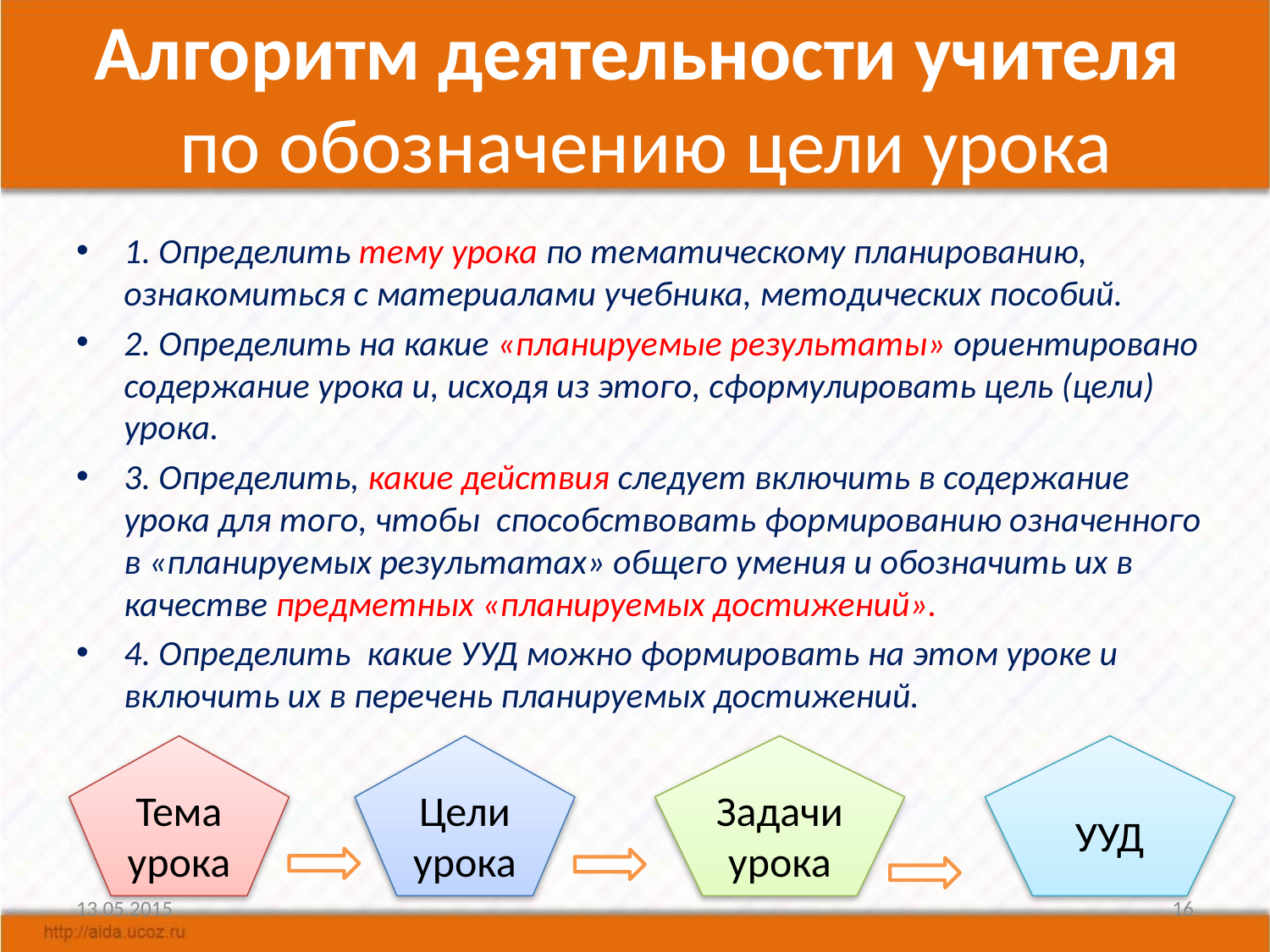

# Алгоритм деятельности учителя  по обозначению цели урока
1. Определить тему урока по тематическому планированию, ознакомиться с материалами учебника, методических пособий.
2. Определить на какие «планируемые результаты» ориентировано содержание урока и, исходя из этого, сформулировать цель (цели) урока.
3. Определить, какие действия следует включить в содержание урока для того, чтобы  способствовать формированию означенного в «планируемых результатах» общего умения и обозначить их в качестве предметных «планируемых достижений».
4. Определить  какие УУД можно формировать на этом уроке и включить их в перечень планируемых достижений.

Тема урока
Цели урока
Задачи урока
УУД

13.05.2015
16